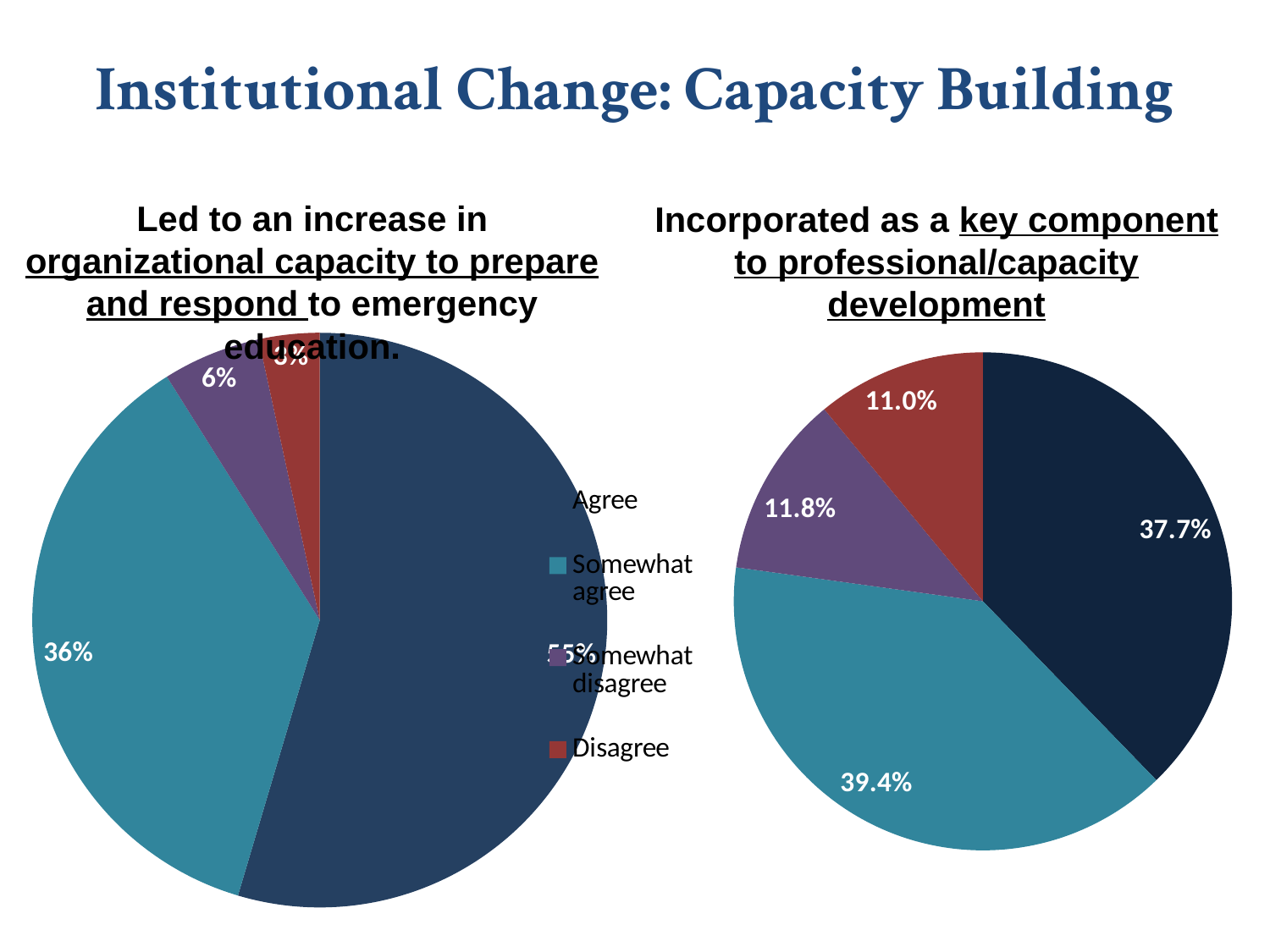

# Institutional Change: Capacity Building
Led to an increase in organizational capacity to prepare and respond to emergency education.
Incorporated as a key component to professional/capacity development

### Chart

| Category |  |
|---|---|
| Agree | 0.377464788732396 |
| Somewhat agree | 0.394366197183102 |
| Somewhat disagree | 0.118309859154929 |
| Disagree | 0.109859154929577 |

### Chart

| Category |
|---|

### Chart

| Category |
|---|

### Chart

| Category |  |
|---|---|
| Agree | 0.545931758530187 |
| Somewhat agree | 0.364829396325462 |
| Somewhat disagree | 0.0551181102362205 |
| Disagree | 0.0341207349081364 |

### Chart

| Category |
|---|